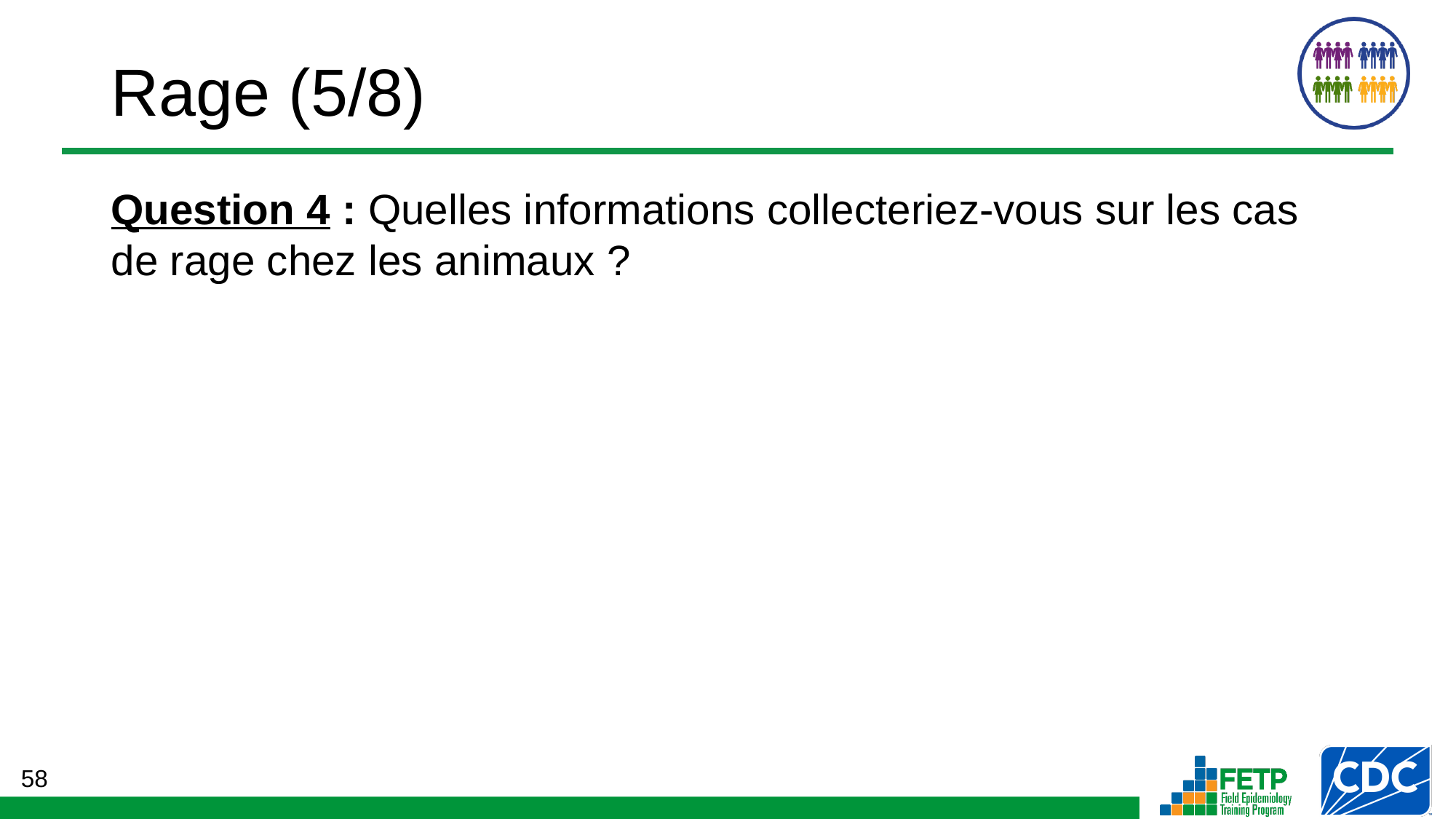

# Rage (5/8)
Question 4 : Quelles informations collecteriez-vous sur les cas de rage chez les animaux ?